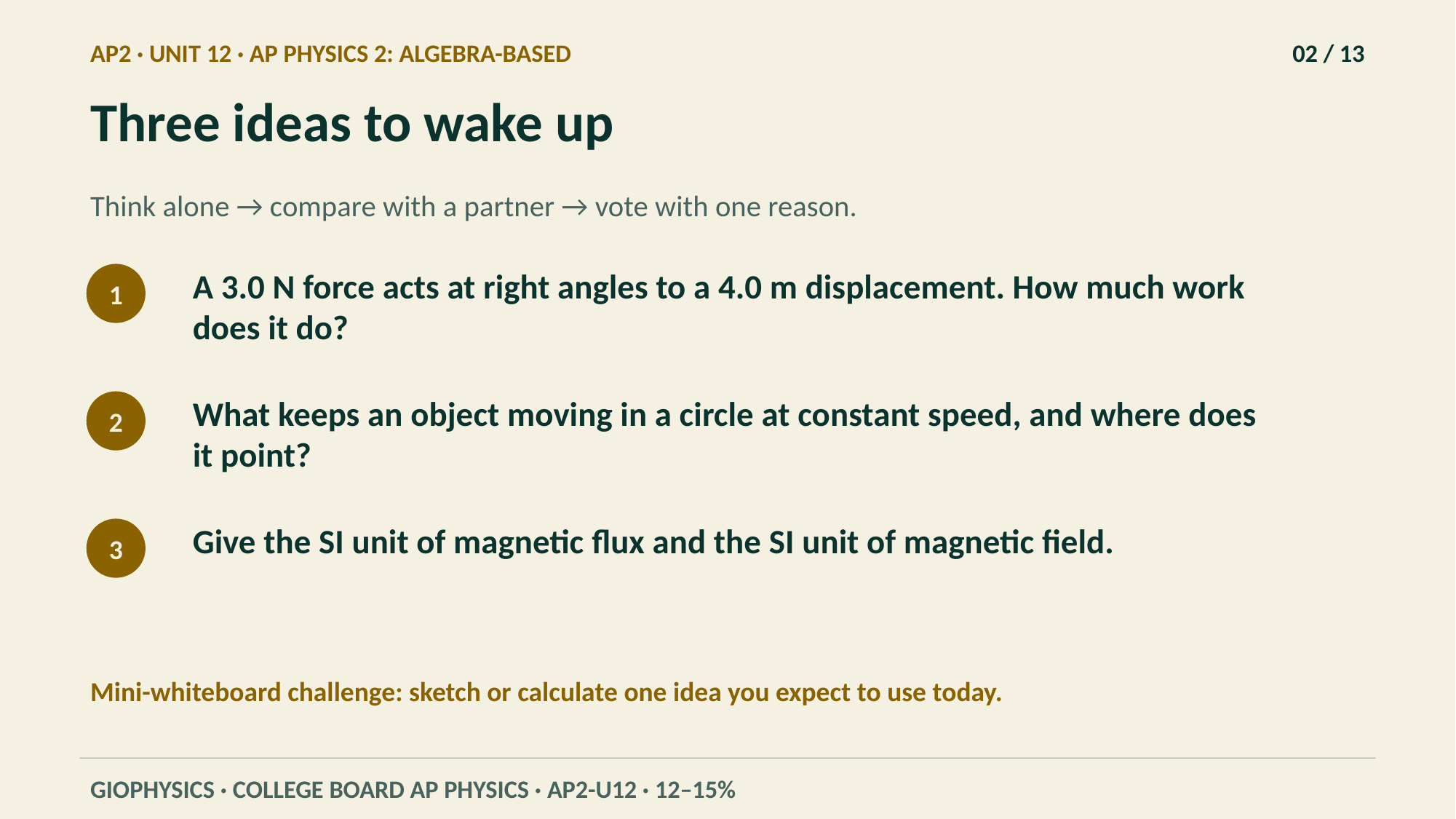

AP2 · UNIT 12 · AP PHYSICS 2: ALGEBRA-BASED
02 / 13
Three ideas to wake up
Think alone → compare with a partner → vote with one reason.
A 3.0 N force acts at right angles to a 4.0 m displacement. How much work does it do?

1
What keeps an object moving in a circle at constant speed, and where does it point?

2
Give the SI unit of magnetic flux and the SI unit of magnetic field.

3
Mini-whiteboard challenge: sketch or calculate one idea you expect to use today.

GIOPHYSICS · COLLEGE BOARD AP PHYSICS · AP2-U12 · 12–15%